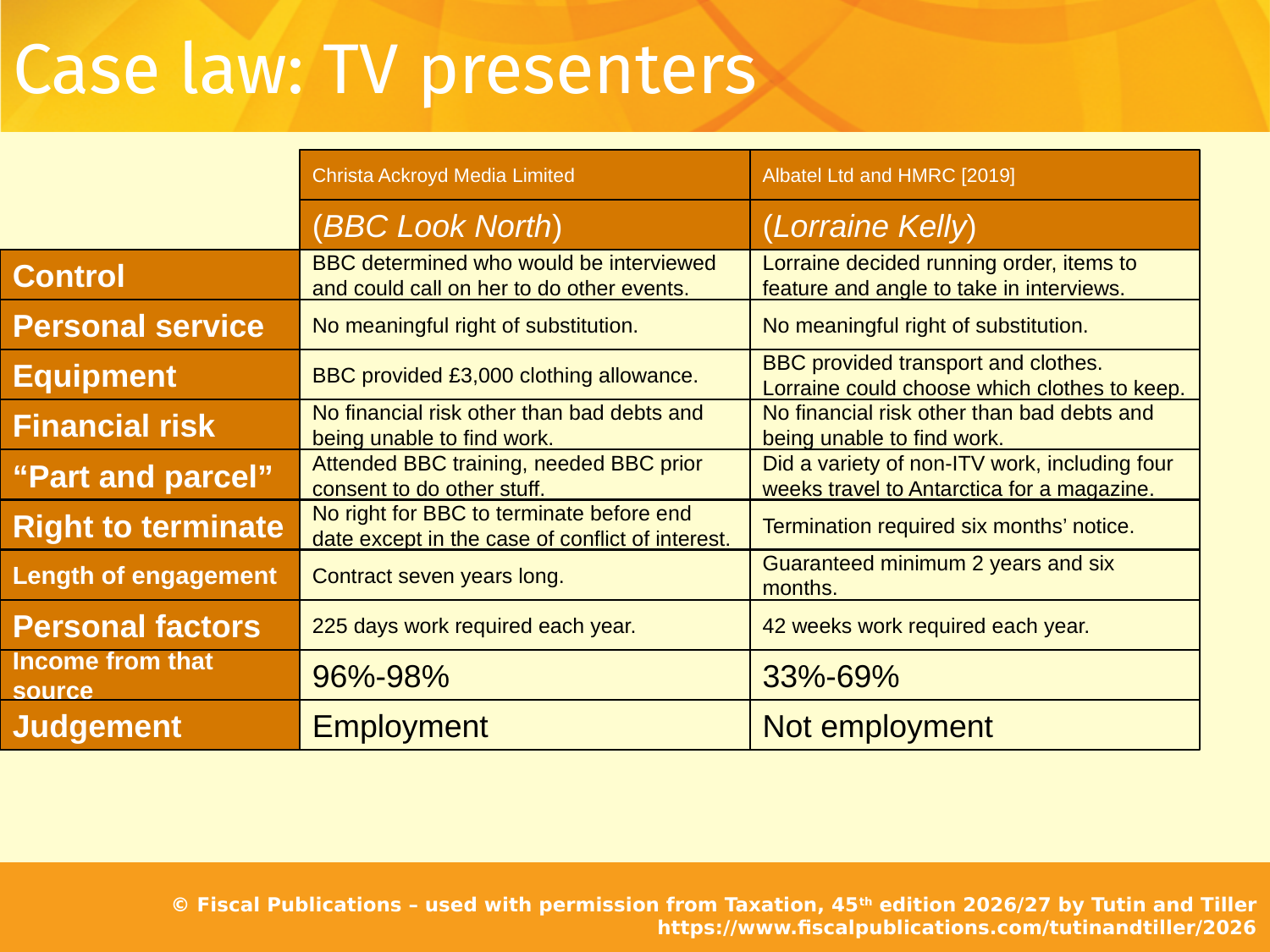

# Case law: TV presenters
Christa Ackroyd Media Limited
Albatel Ltd and HMRC [2019]
(BBC Look North)
(Lorraine Kelly)
Control
Personal service
Equipment
Financial risk
“Part and parcel”
Right to terminate
Length of engagement
Personal factors
Income from that source
Judgement
BBC determined who would be interviewed and could call on her to do other events.
Lorraine decided running order, items to feature and angle to take in interviews.
No meaningful right of substitution.
No meaningful right of substitution.
BBC provided £3,000 clothing allowance.
BBC provided transport and clothes. Lorraine could choose which clothes to keep.
No financial risk other than bad debts and being unable to find work.
No financial risk other than bad debts and being unable to find work.
Attended BBC training, needed BBC prior consent to do other stuff.
Did a variety of non-ITV work, including four weeks travel to Antarctica for a magazine.
No right for BBC to terminate before end date except in the case of conflict of interest.
Termination required six months’ notice.
Contract seven years long.
Guaranteed minimum 2 years and six months.
225 days work required each year.
42 weeks work required each year.
96%-98%
33%-69%
Employment
Not employment